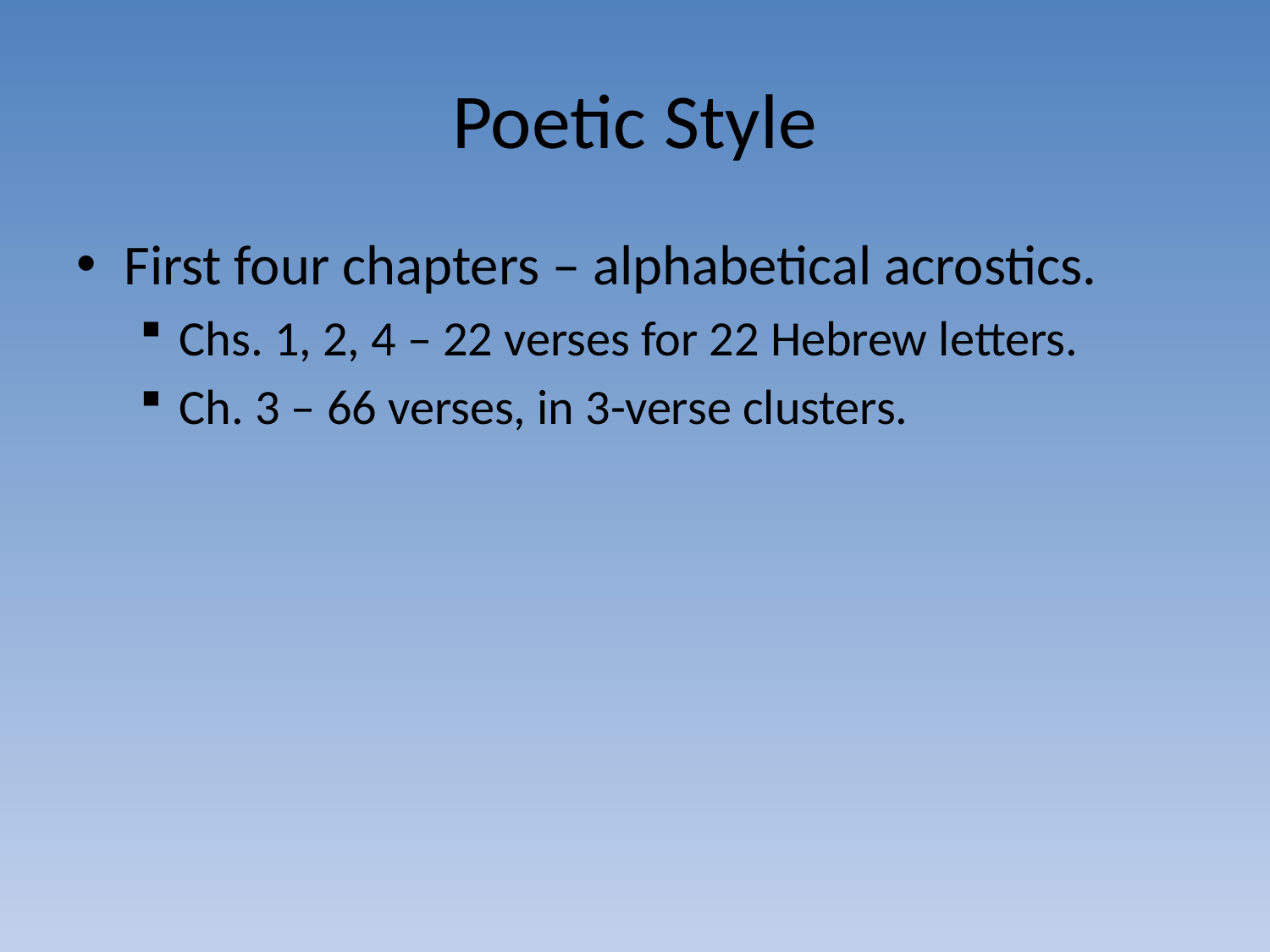

# Poetic Style
First four chapters – alphabetical acrostics.
Chs. 1, 2, 4 – 22 verses for 22 Hebrew letters.
Ch. 3 – 66 verses, in 3-verse clusters.